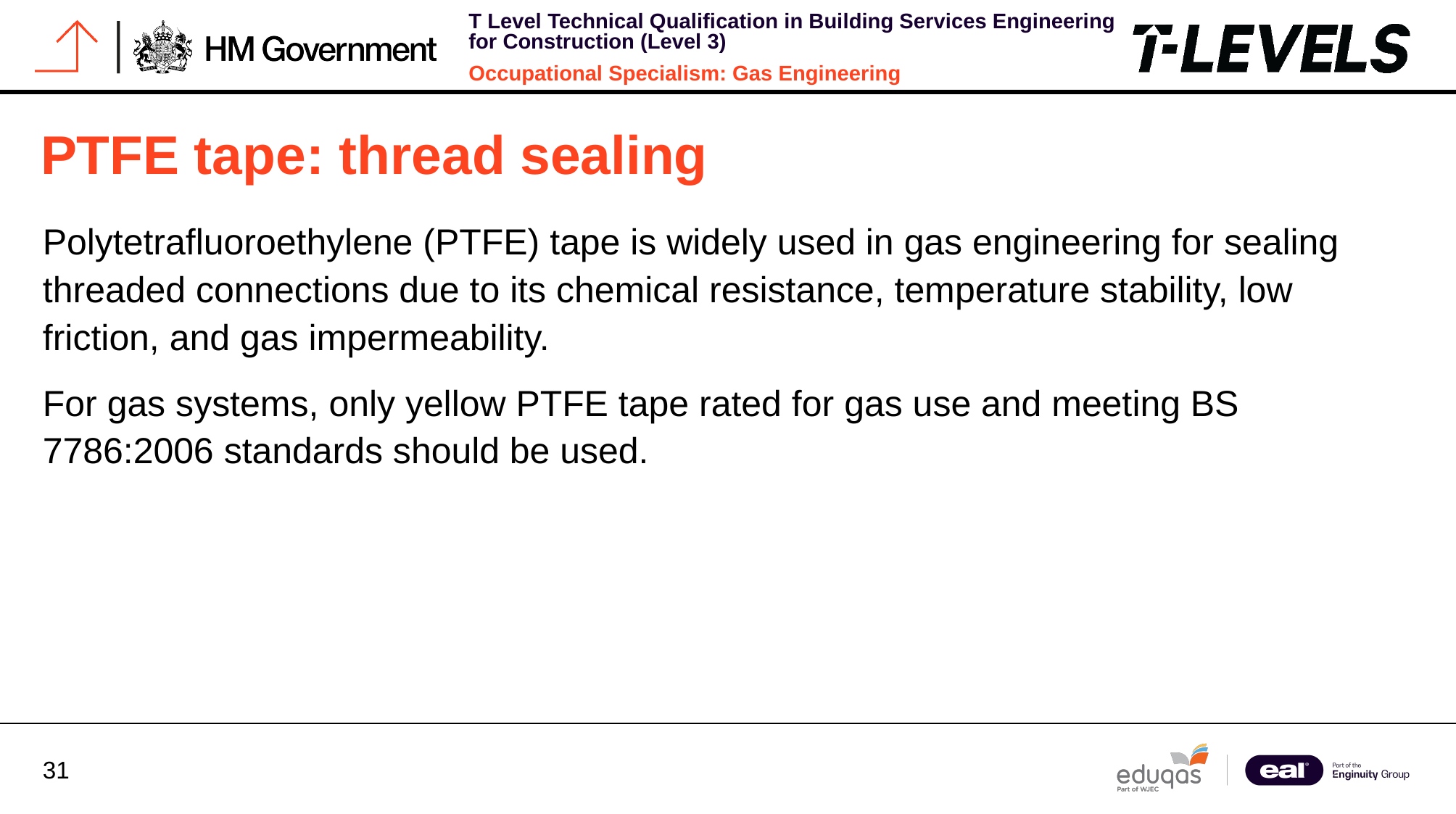

# PTFE tape: thread sealing
Polytetrafluoroethylene (PTFE) tape is widely used in gas engineering for sealing threaded connections due to its chemical resistance, temperature stability, low friction, and gas impermeability.
For gas systems, only yellow PTFE tape rated for gas use and meeting BS 7786:2006 standards should be used.